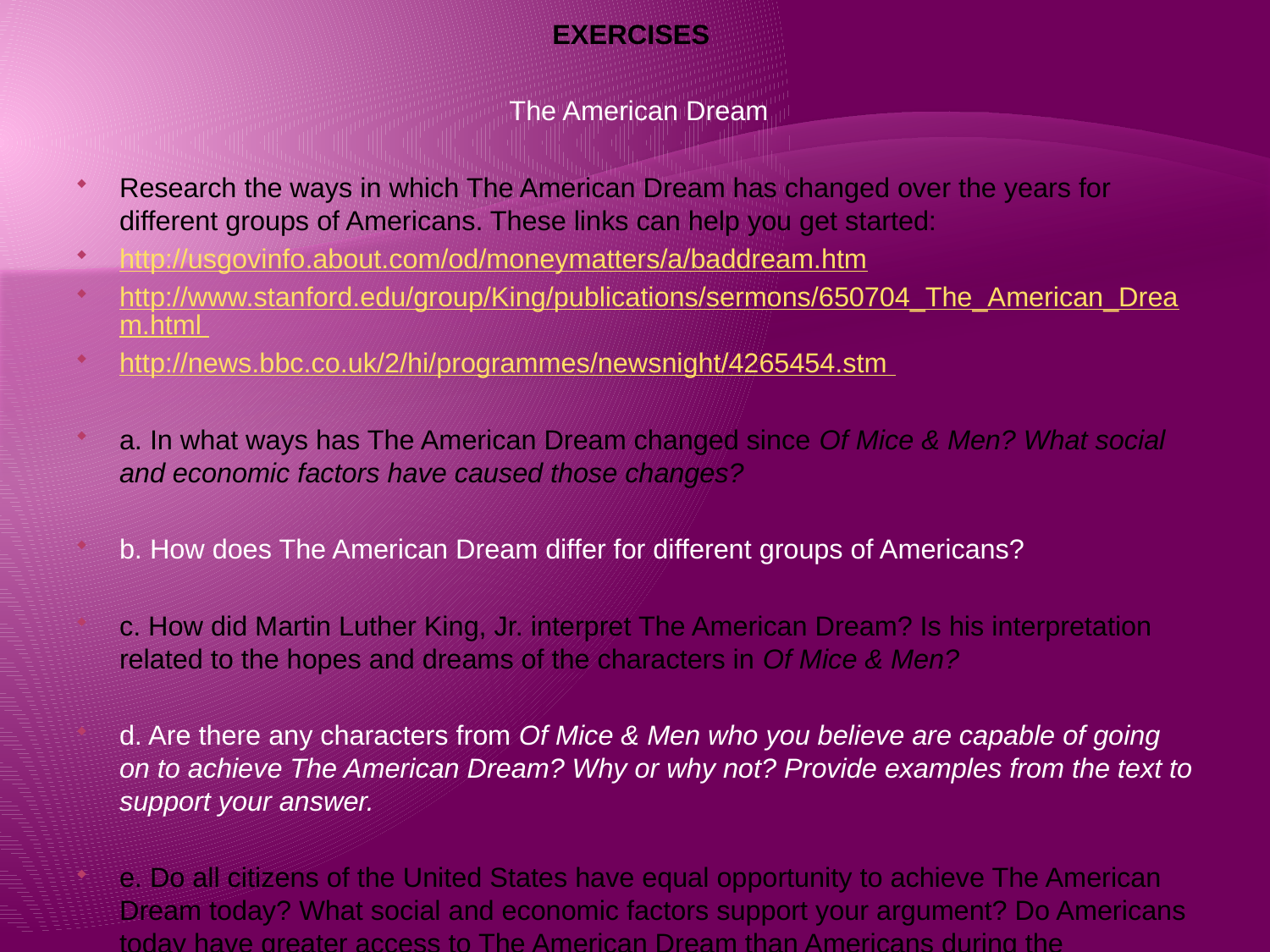

EXERCISES

 The American Dream

Research the ways in which The American Dream has changed over the years for different groups of Americans. These links can help you get started:
http://usgovinfo.about.com/od/moneymatters/a/baddream.htm
http://www.stanford.edu/group/King/publications/sermons/650704_The_American_Dream.html
http://news.bbc.co.uk/2/hi/programmes/newsnight/4265454.stm

a. In what ways has The American Dream changed since Of Mice & Men? What social and economic factors have caused those changes?

b. How does The American Dream differ for different groups of Americans?

c. How did Martin Luther King, Jr. interpret The American Dream? Is his interpretation related to the hopes and dreams of the characters in Of Mice & Men?

d. Are there any characters from Of Mice & Men who you believe are capable of going on to achieve The American Dream? Why or why not? Provide examples from the text to support your answer.

e. Do all citizens of the United States have equal opportunity to achieve The American Dream today? What social and economic factors support your argument? Do Americans today have greater access to The American Dream than Americans during the Depression?